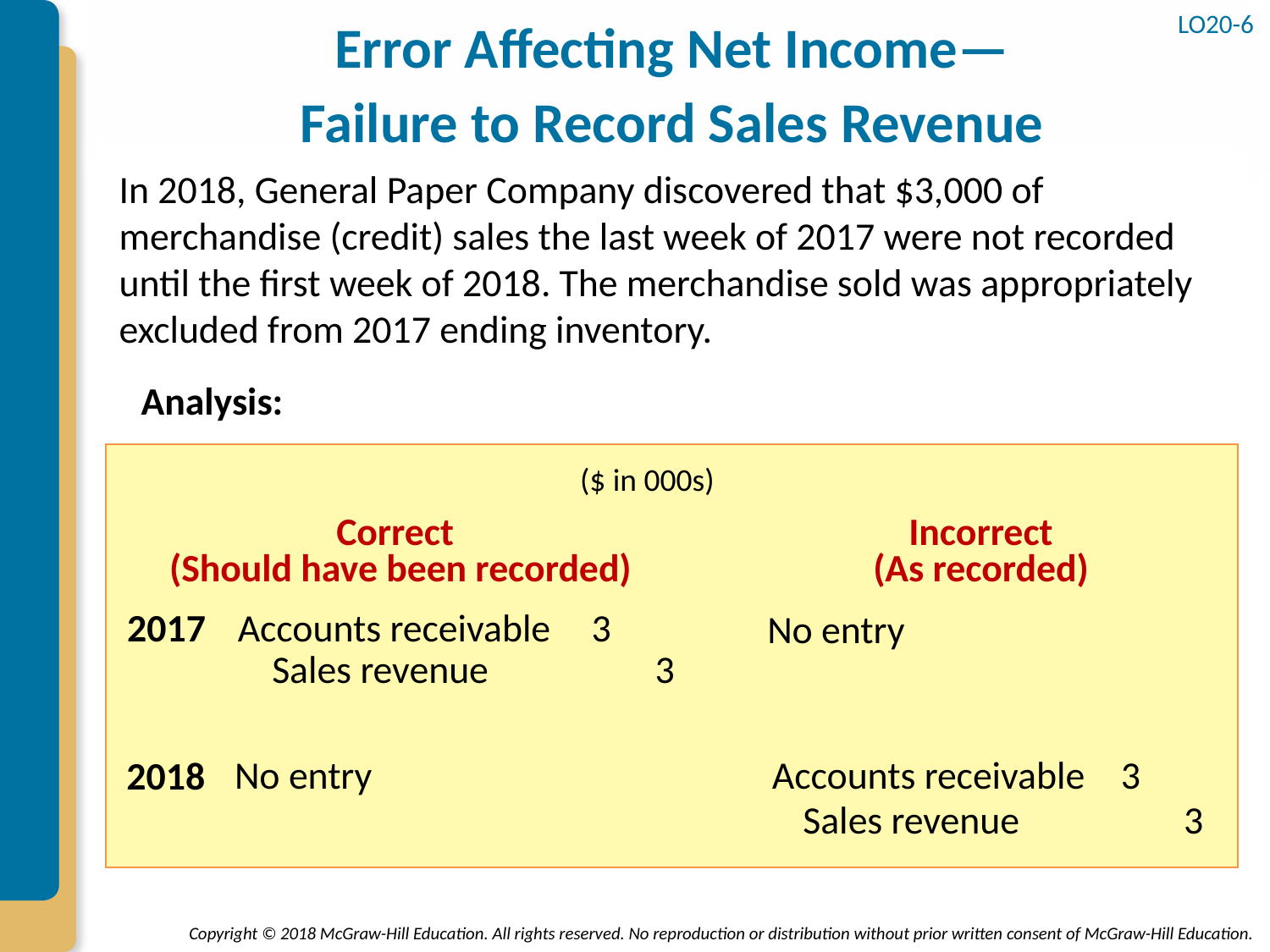

# Error Affecting Net Income— Failure to Record Sales Revenue
LO20-6
In 2018, General Paper Company discovered that $3,000 of merchandise (credit) sales the last week of 2017 were not recorded until the first week of 2018. The merchandise sold was appropriately excluded from 2017 ending inventory.

Analysis:

($ in 000s)
Correct
Incorrect
(Should have been recorded)
(As recorded)
2017
Accounts receivable
3
No entry
Sales revenue
3
3
Accounts receivable
No entry
2018
3
Sales revenue